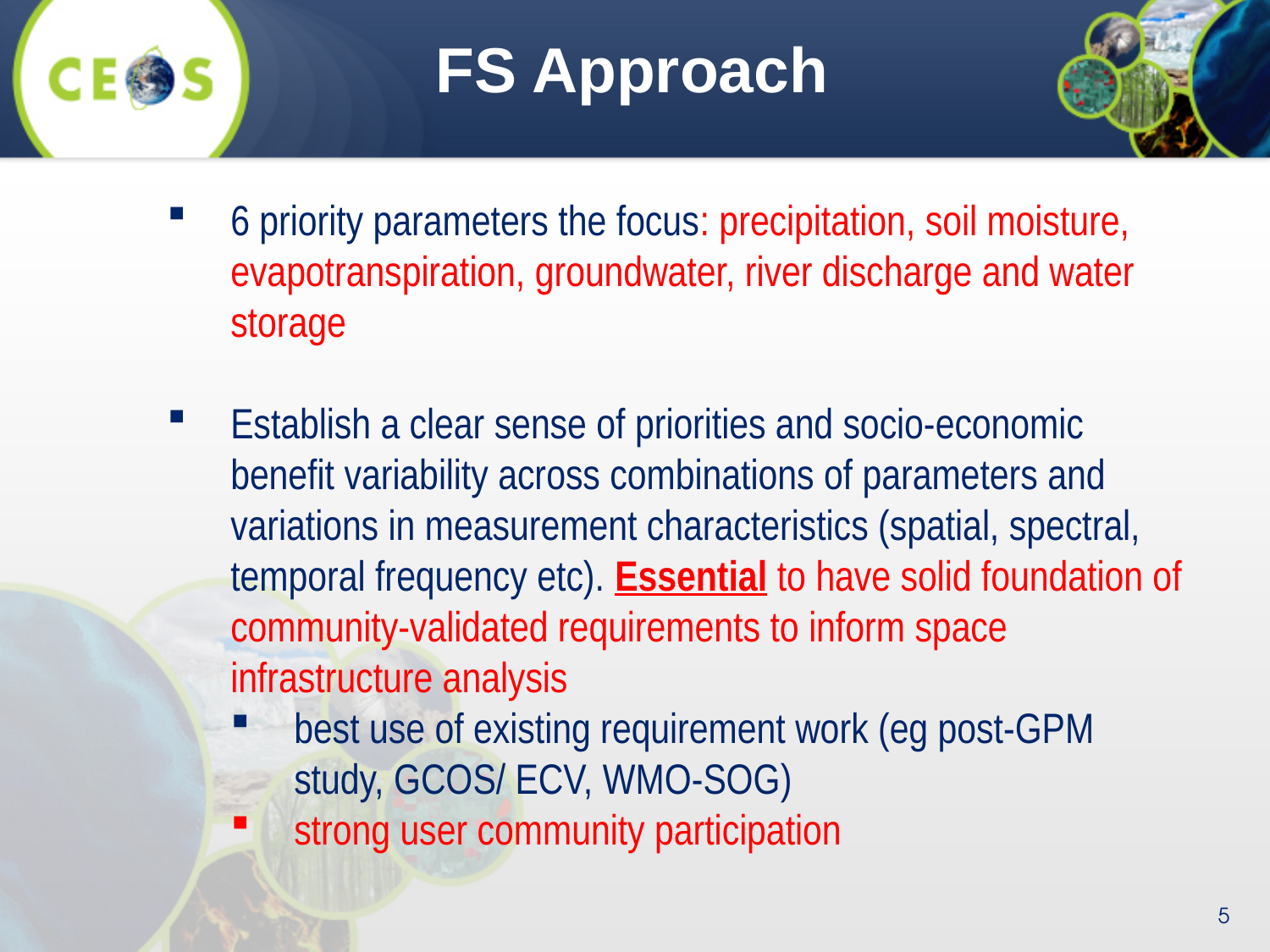

FS Approach

6 priority parameters the focus: precipitation, soil moisture, evapotranspiration, groundwater, river discharge and water storage

Establish a clear sense of priorities and socio-economic benefit variability across combinations of parameters and variations in measurement characteristics (spatial, spectral, temporal frequency etc). Essential to have solid foundation of community-validated requirements to inform space infrastructure analysis
best use of existing requirement work (eg post-GPM study, GCOS/ ECV, WMO-SOG)
strong user community participation

5